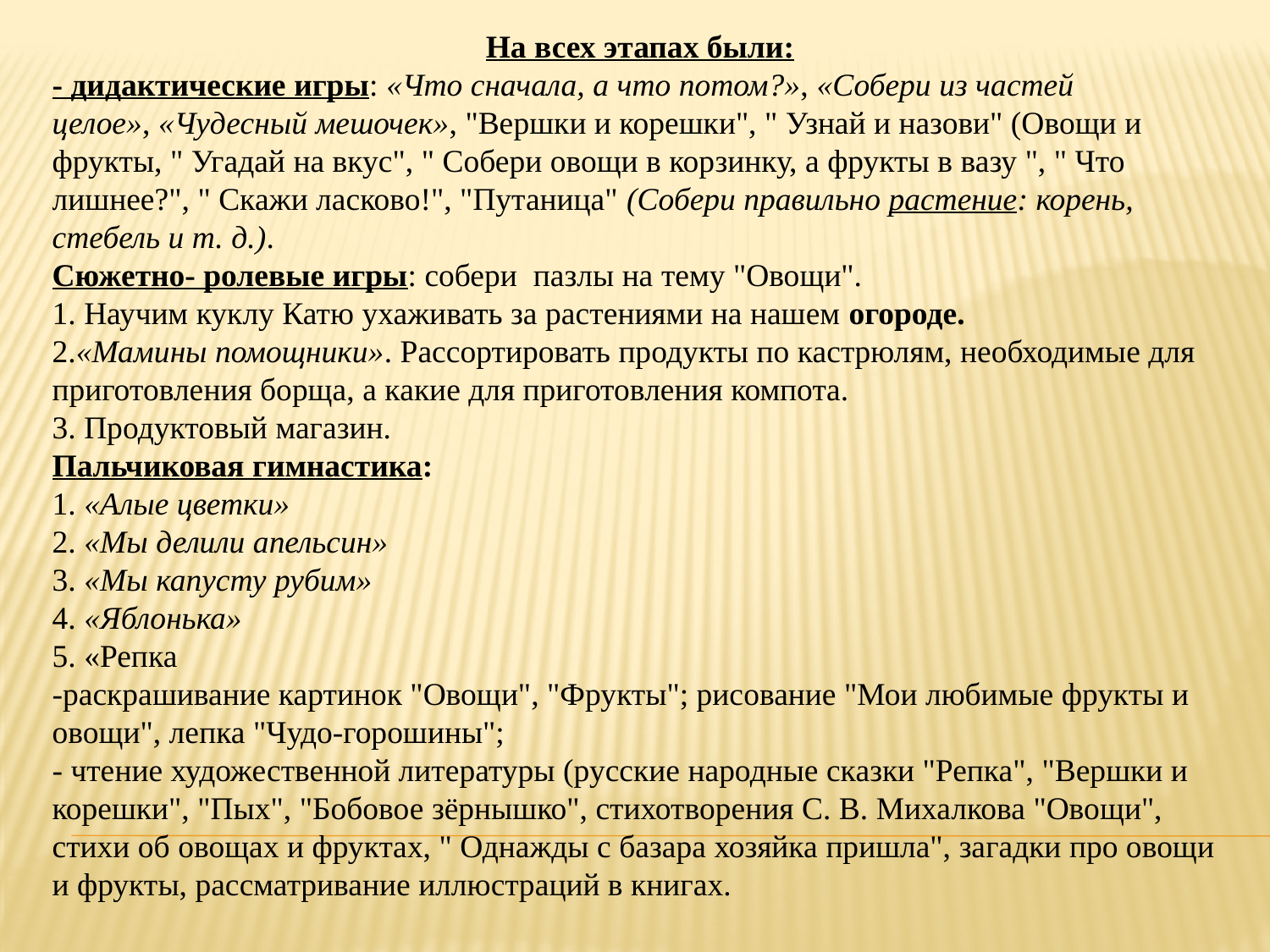

На всех этапах были:
- дидактические игры: «Что сначала, а что потом?», «Собери из частей целое», «Чудесный мешочек», "Вершки и корешки", " Узнай и назови" (Овощи и фрукты, " Угадай на вкус", " Собери овощи в корзинку, а фрукты в вазу ", " Что лишнее?", " Скажи ласково!", "Путаница" (Собери правильно растение: корень, стебель и т. д.).
Сюжетно- ролевые игры: собери  пазлы на тему "Овощи".
1. Научим куклу Катю ухаживать за растениями на нашем огороде.
2.«Мамины помощники». Рассортировать продукты по кастрюлям, необходимые для приготовления борща, а какие для приготовления компота.
3. Продуктовый магазин.
Пальчиковая гимнастика:
1. «Алые цветки»
2. «Мы делили апельсин»
3. «Мы капусту рубим»
4. «Яблонька»
5. «Репка
-раскрашивание картинок "Овощи", "Фрукты"; рисование "Мои любимые фрукты и овощи", лепка "Чудо-горошины";
- чтение художественной литературы (русские народные сказки "Репка", "Вершки и корешки", "Пых", "Бобовое зёрнышко", стихотворения С. В. Михалкова "Овощи", стихи об овощах и фруктах, " Однажды с базара хозяйка пришла", загадки про овощи и фрукты, рассматривание иллюстраций в книгах.